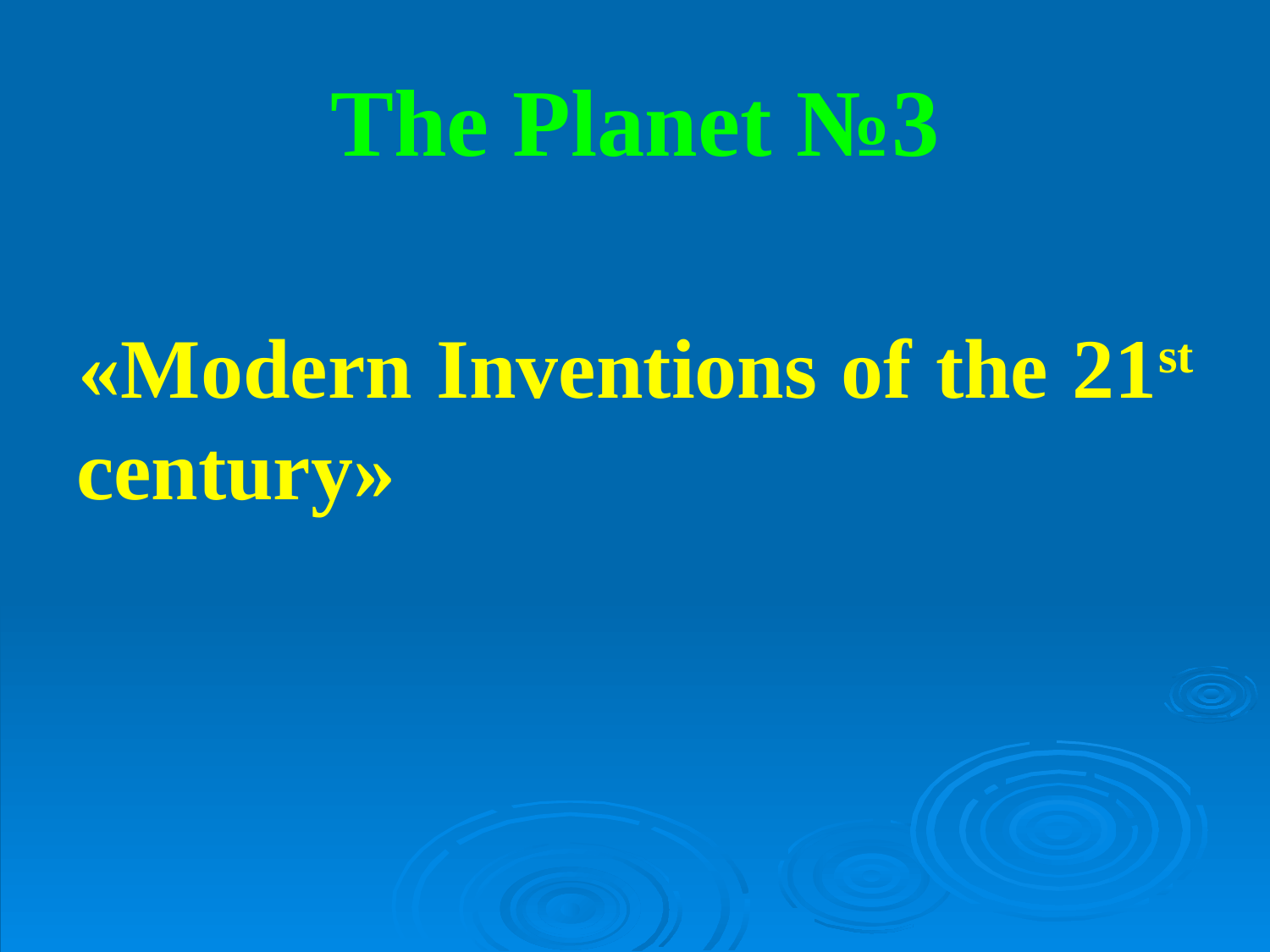

# The Planet №3

«Modern Inventions of the 21st century»